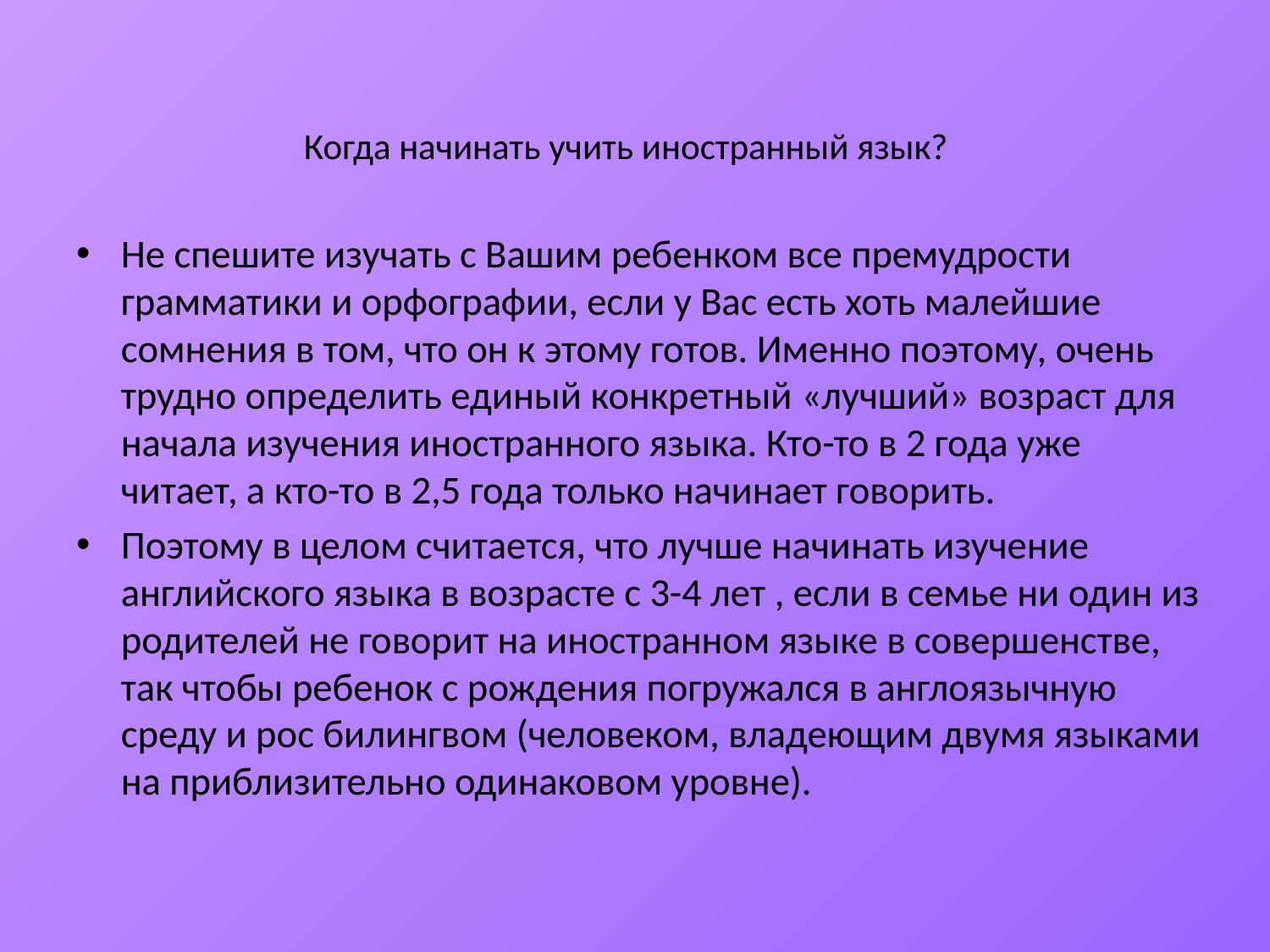

# Когда начинать учить иностранный язык?
Не спешите изучать с Вашим ребенком все премудрости грамматики и орфографии, если у Вас есть хоть малейшие сомнения в том, что он к этому готов. Именно поэтому, очень трудно определить единый конкретный «лучший» возраст для начала изучения иностранного языка. Кто-то в 2 года уже читает, а кто-то в 2,5 года только начинает говорить.
Поэтому в целом считается, что лучше начинать изучение английского языка в возрасте с 3-4 лет , если в семье ни один из родителей не говорит на иностранном языке в совершенстве, так чтобы ребенок с рождения погружался в англоязычную среду и рос билингвом (человеком, владеющим двумя языками на приблизительно одинаковом уровне).